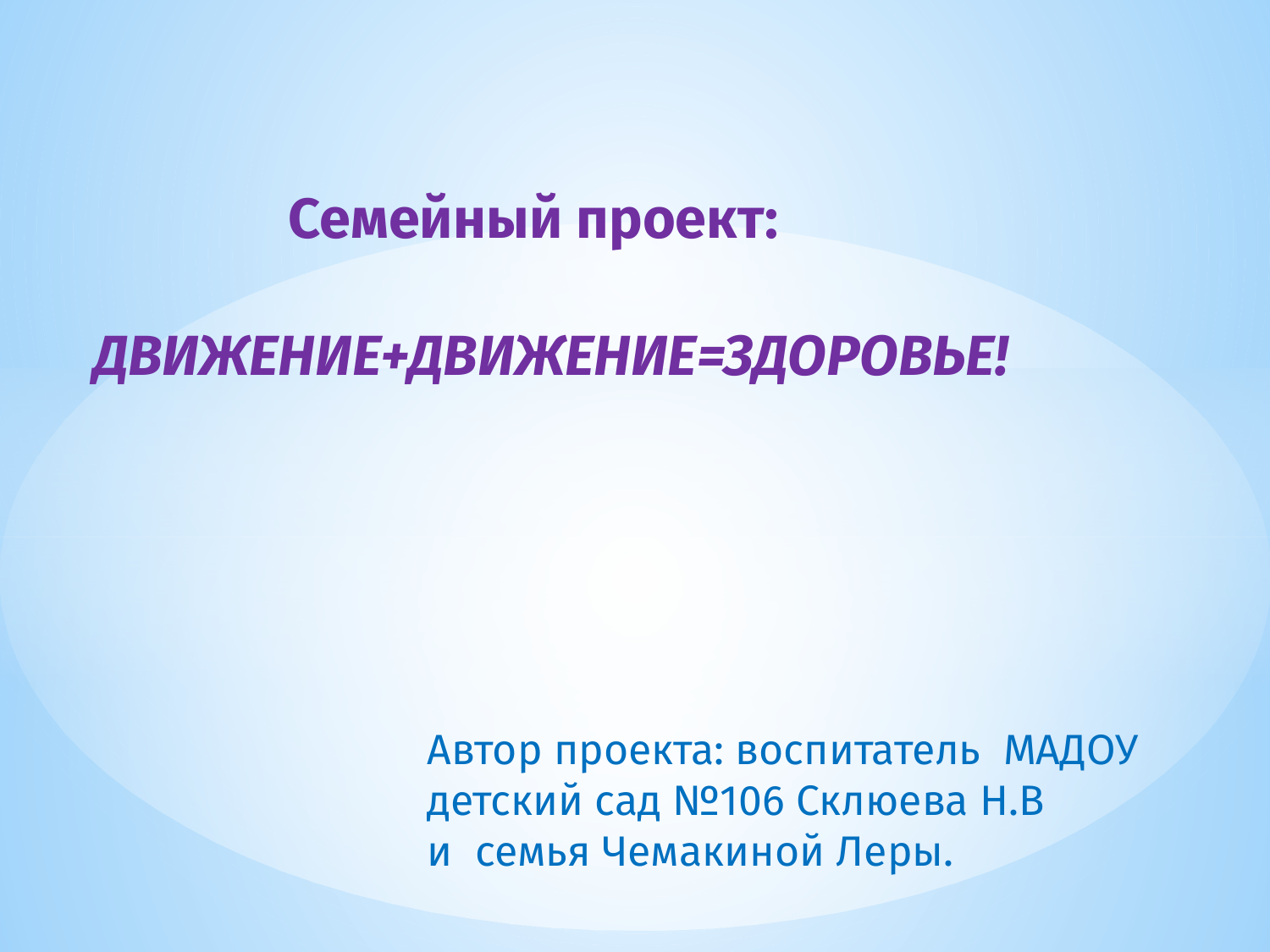

# Семейный проект: ДВИЖЕНИЕ+ДВИЖЕНИЕ=ЗДОРОВЬЕ!

Автор проекта: воспитатель  МАДОУ детский сад №106 Склюева Н.В
и  семья Чемакиной Леры.